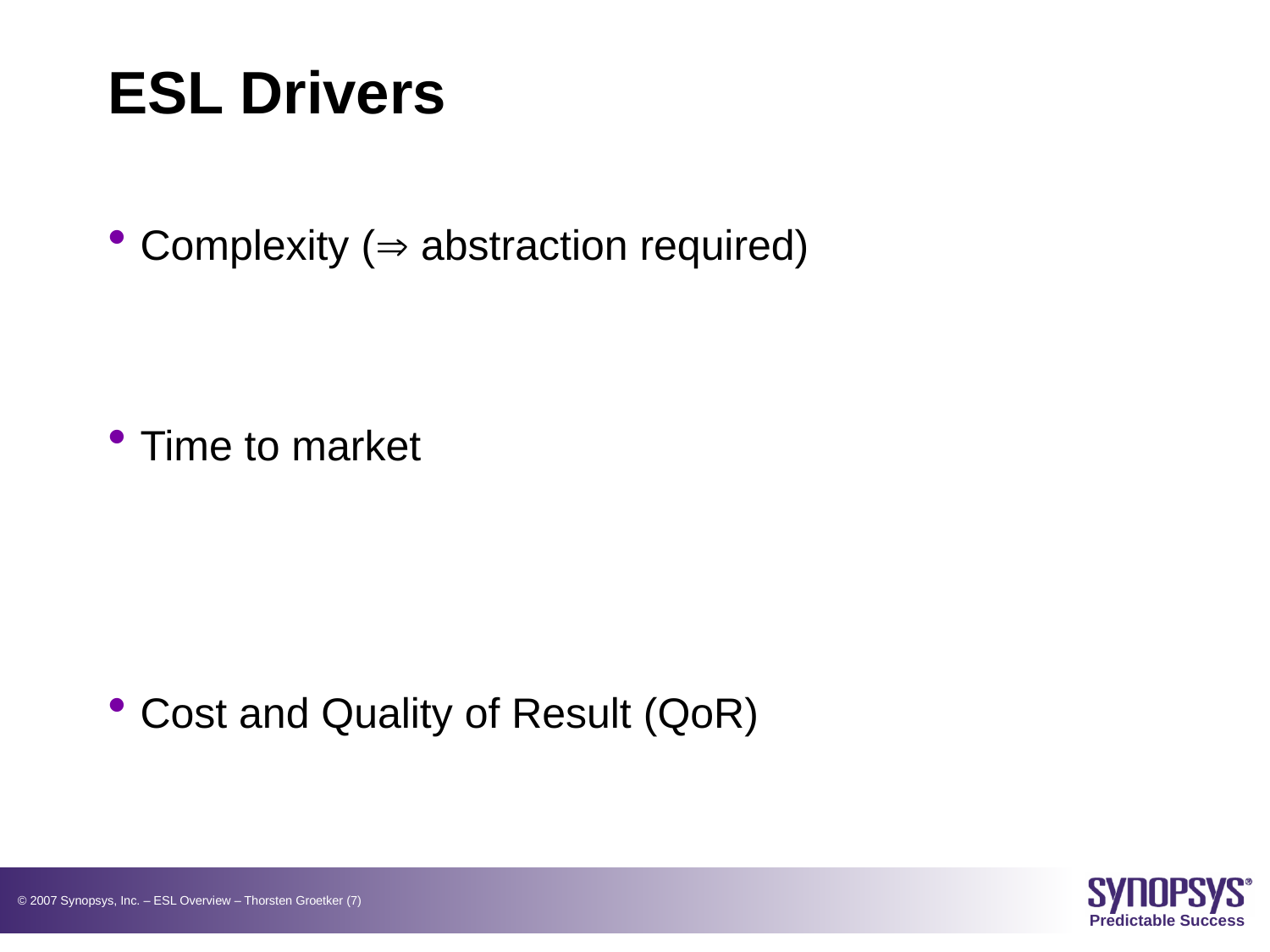

# ESL Drivers
Complexity (⇒ abstraction required)

Time to market

Cost and Quality of Result (QoR)